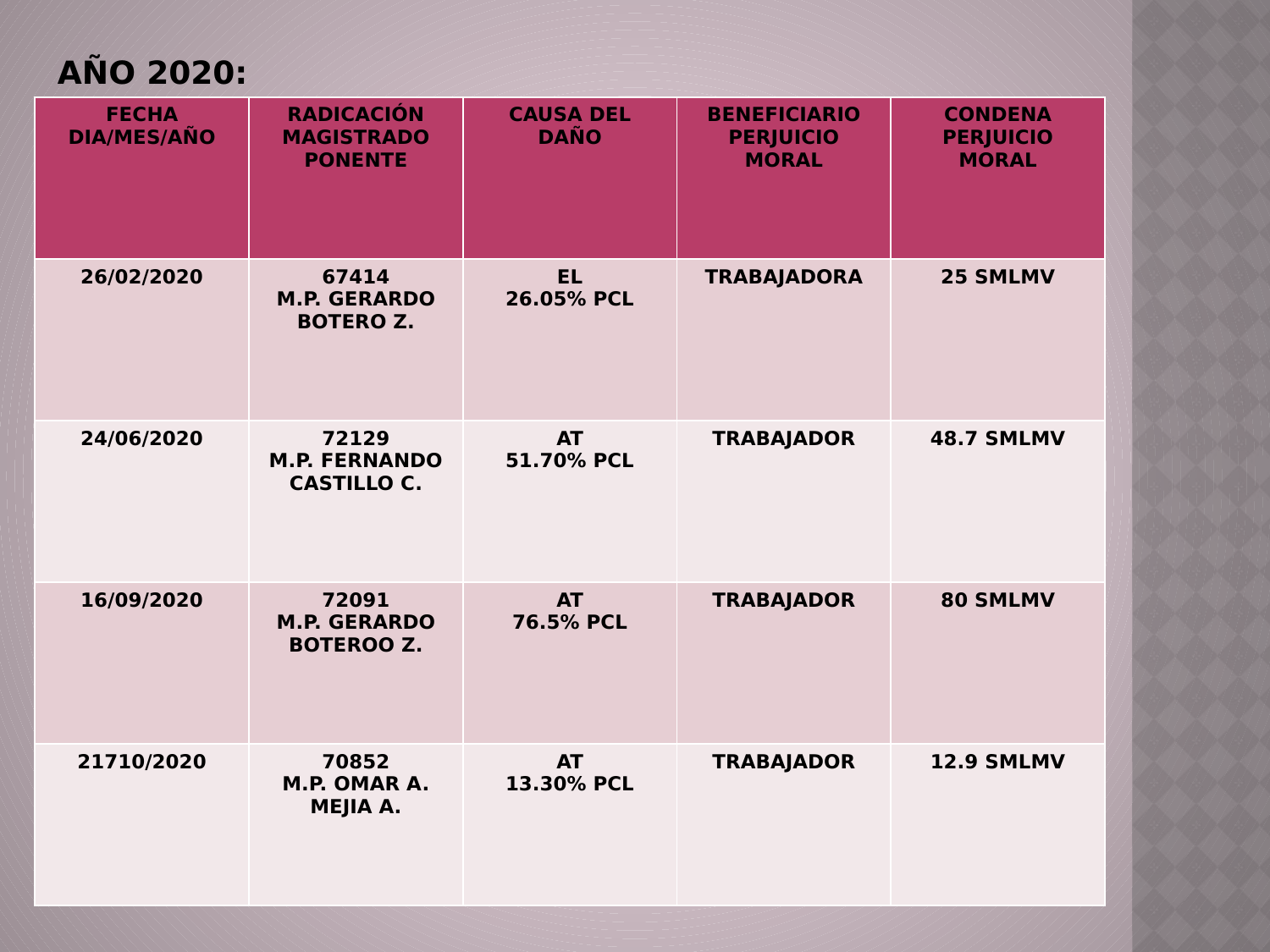

AÑO 2020:
| FECHA DIA/MES/AÑO | RADICACIÓN MAGISTRADO PONENTE | CAUSA DEL DAÑO | BENEFICIARIO PERJUICIO MORAL | CONDENA PERJUICIO MORAL |
| --- | --- | --- | --- | --- |
| 26/02/2020 | 67414 M.P. GERARDO BOTERO Z. | EL 26.05% PCL | TRABAJADORA | 25 SMLMV |
| 24/06/2020 | 72129 M.P. FERNANDO CASTILLO C. | AT 51.70% PCL | TRABAJADOR | 48.7 SMLMV |
| 16/09/2020 | 72091 M.P. GERARDO BOTEROO Z. | AT 76.5% PCL | TRABAJADOR | 80 SMLMV |
| 21710/2020 | 70852 M.P. OMAR A. MEJIA A. | AT 13.30% PCL | TRABAJADOR | 12.9 SMLMV |